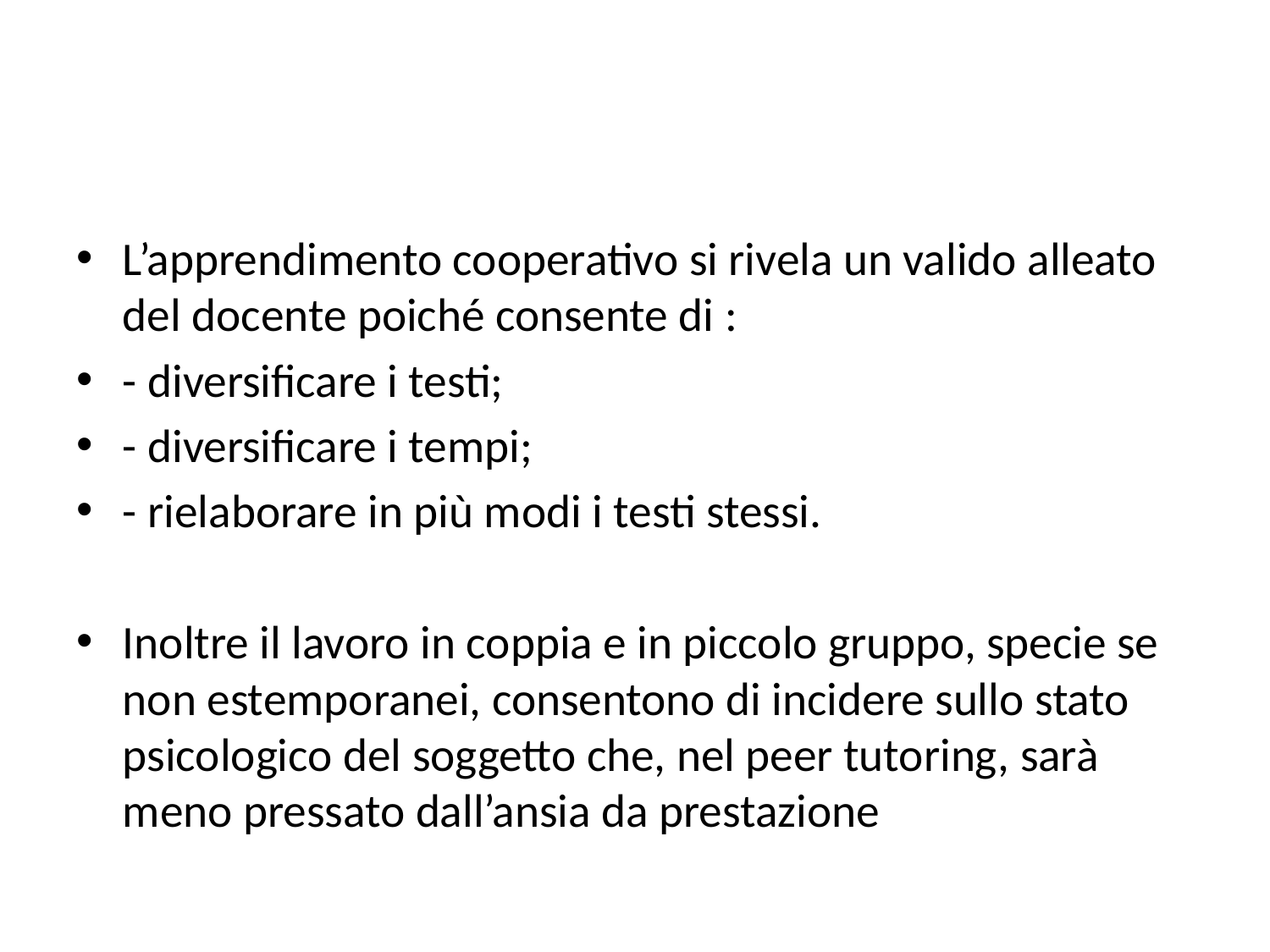

#
L’apprendimento cooperativo si rivela un valido alleato del docente poiché consente di :
- diversificare i testi;
- diversificare i tempi;
- rielaborare in più modi i testi stessi.

Inoltre il lavoro in coppia e in piccolo gruppo, specie se non estemporanei, consentono di incidere sullo stato psicologico del soggetto che, nel peer tutoring, sarà meno pressato dall’ansia da prestazione